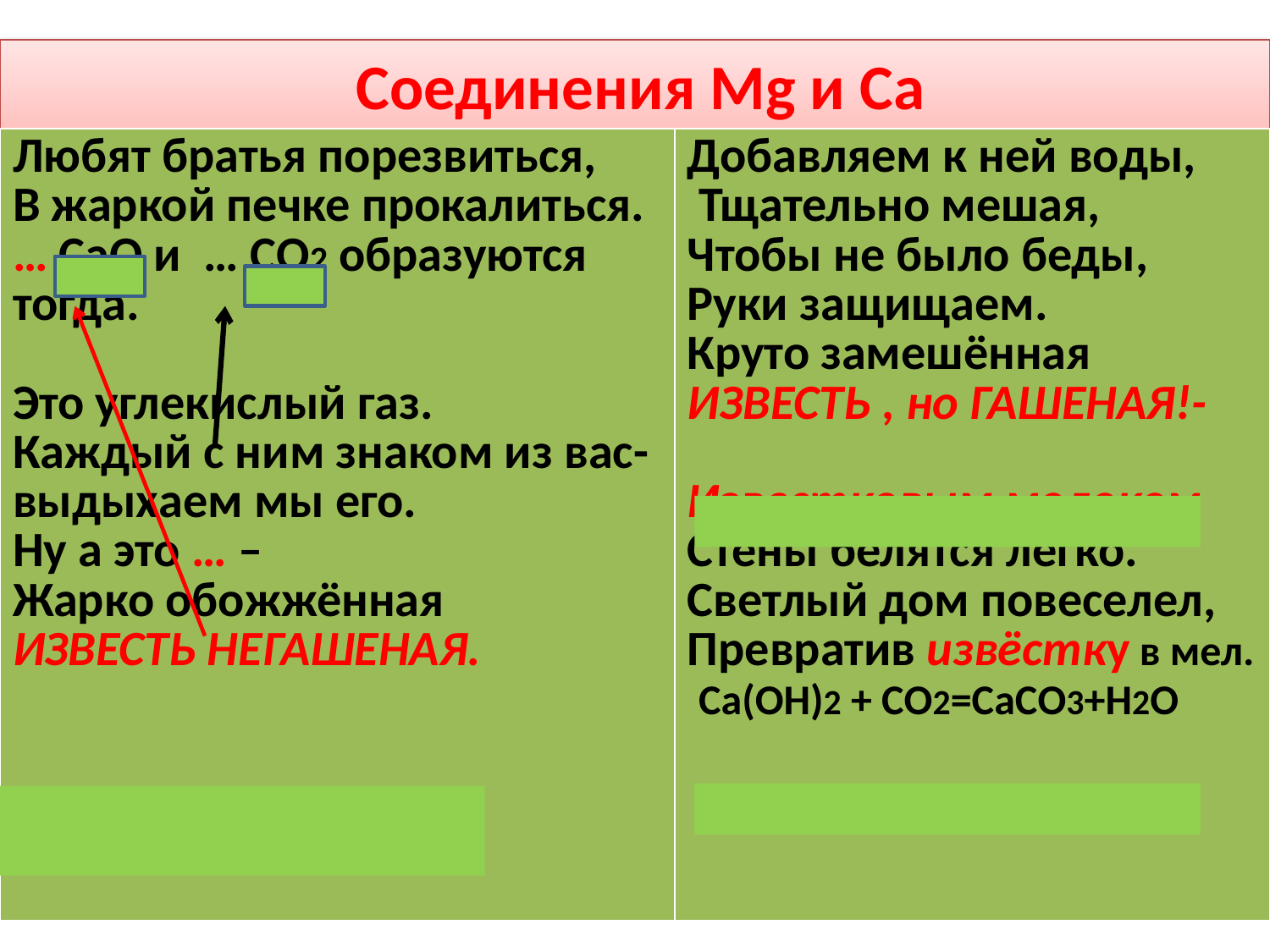

Соединения Мg и Са
| Любят братья порезвиться, В жаркой печке прокалиться. … СаО и … СО2 образуются тогда.   Это углекислый газ. Каждый с ним знаком из вас-выдыхаем мы его. Ну а это … – Жарко обожжённая ИЗВЕСТЬ НЕГАШЕНАЯ. | Добавляем к ней воды, Тщательно мешая, Чтобы не было беды, Руки защищаем. Круто замешённая ИЗВЕСТЬ , но ГАШЕНАЯ!- Известковым молоком Стены белятся легко. Светлый дом повеселел, Превратив извёстку в мел.  Cа(ОН)2 + СО2=СаСО3+Н2О |
| --- | --- |

СаО + Н2О = Са(ОН)2 + Q

СаСО3 =  СаО + СО2